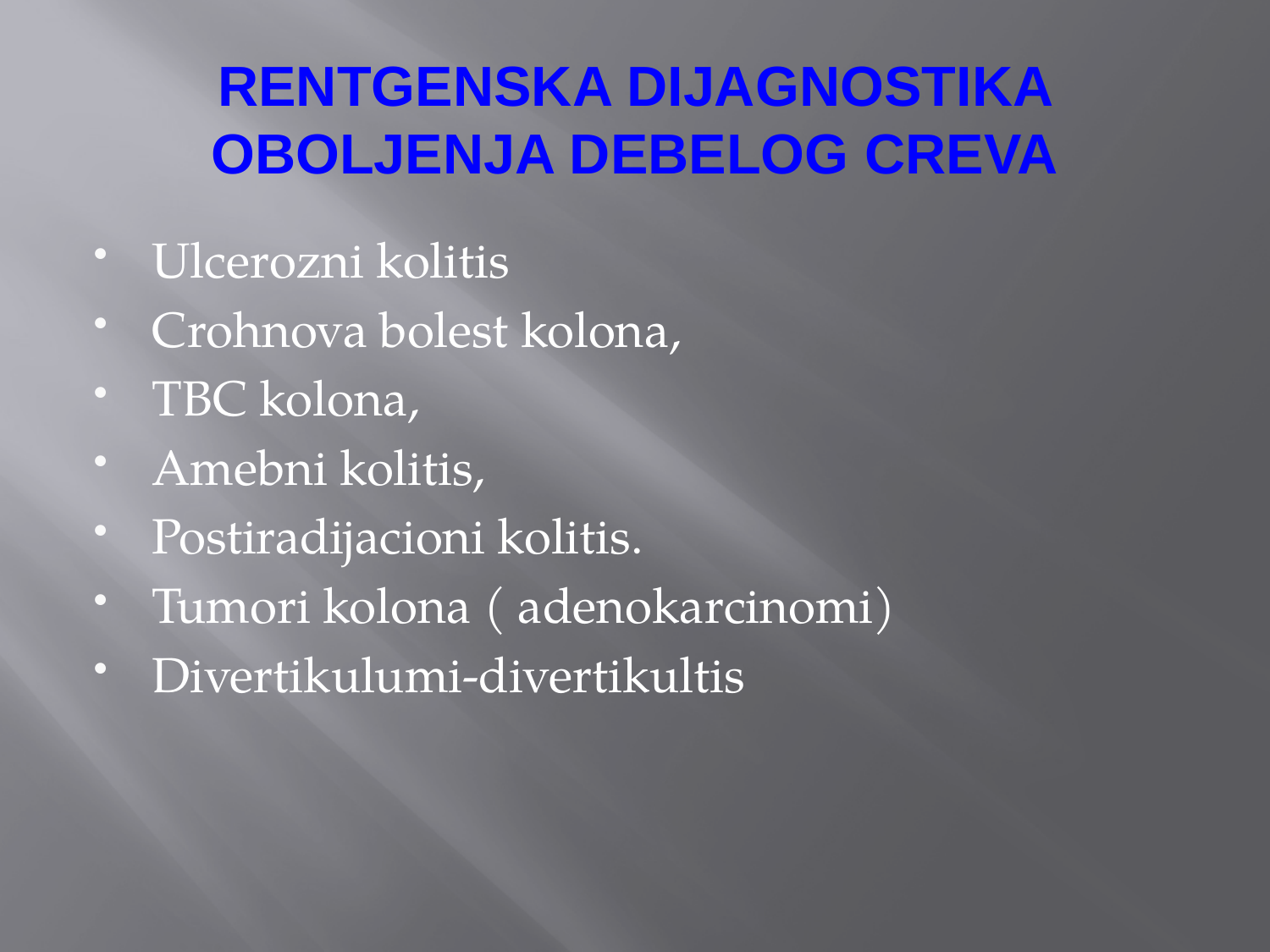

# RENTGENSKA DIJAGNOSTIKA OBOLJENJA DEBELOG CREVA
Ulcerozni kolitis
Crohnova bolest kolona,
TBC kolona,
Amebni kolitis,
Postiradijacioni kolitis.
Tumori kolona ( adenokarcinomi)
Divertikulumi-divertikultis